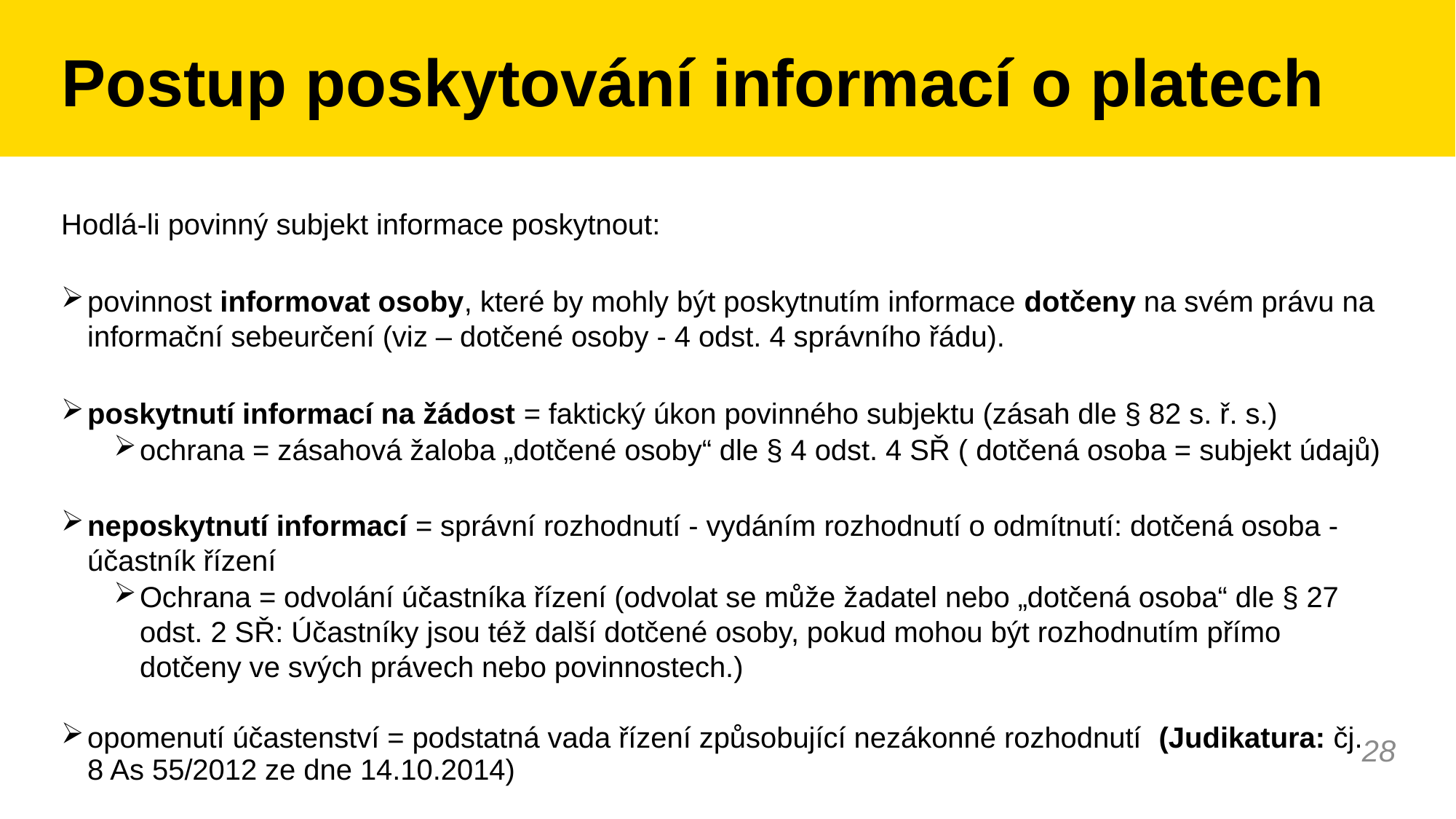

# Postup poskytování informací o platech
Hodlá-li povinný subjekt informace poskytnout:

povinnost informovat osoby, které by mohly být poskytnutím informace dotčeny na svém právu na informační sebeurčení (viz – dotčené osoby - 4 odst. 4 správního řádu).

poskytnutí informací na žádost = faktický úkon povinného subjektu (zásah dle § 82 s. ř. s.)
ochrana = zásahová žaloba „dotčené osoby“ dle § 4 odst. 4 SŘ ( dotčená osoba = subjekt údajů)

neposkytnutí informací = správní rozhodnutí - vydáním rozhodnutí o odmítnutí: dotčená osoba - účastník řízení
Ochrana = odvolání účastníka řízení (odvolat se může žadatel nebo „dotčená osoba“ dle § 27 odst. 2 SŘ: Účastníky jsou též další dotčené osoby, pokud mohou být rozhodnutím přímo dotčeny ve svých právech nebo povinnostech.)

opomenutí účastenství = podstatná vada řízení způsobující nezákonné rozhodnutí  (Judikatura: čj. 8 As 55/2012 ze dne 14.10.2014)

28